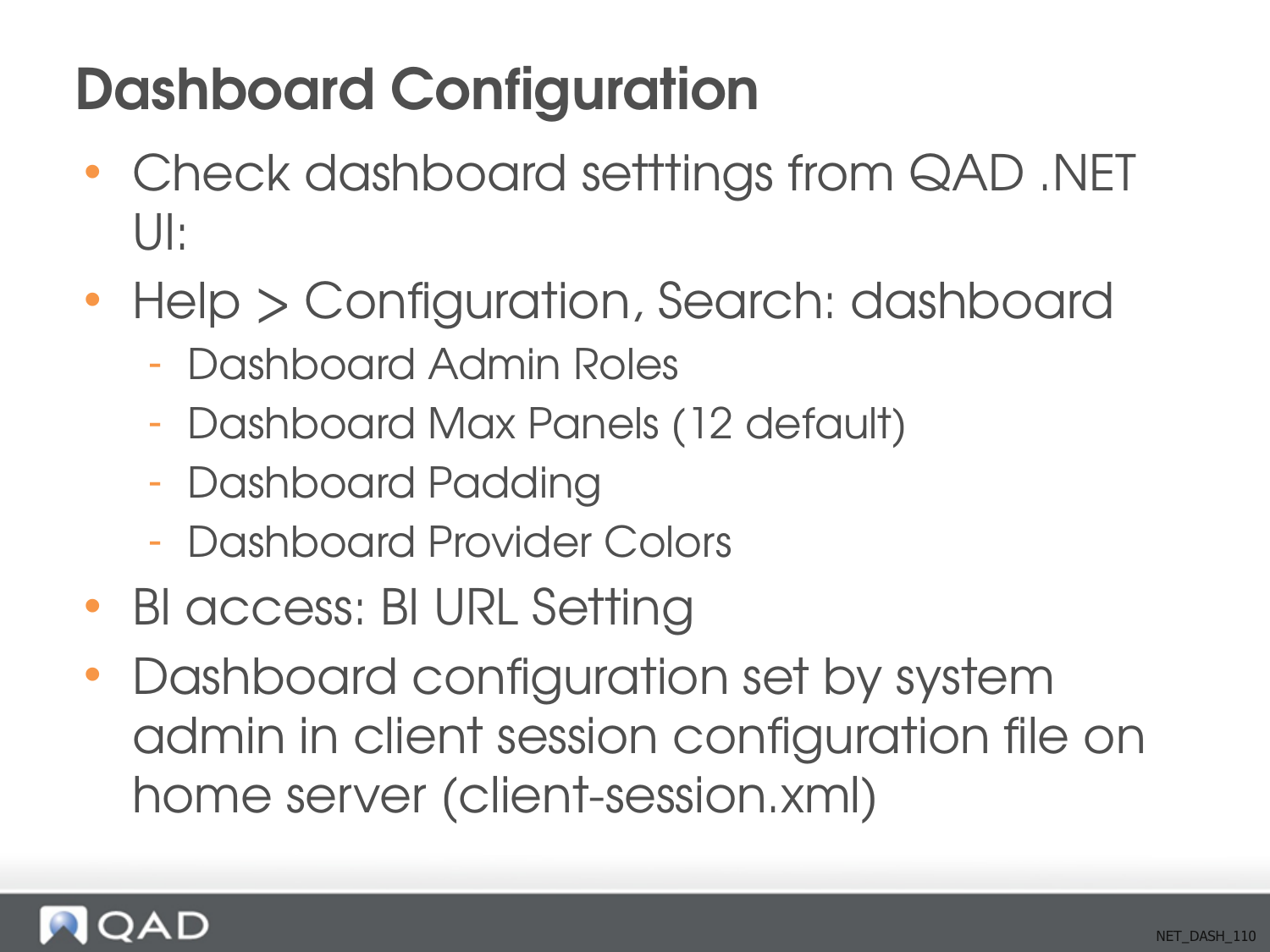

# Dashboard Configuration
Check dashboard setttings from QAD .NET UI:
Help > Configuration, Search: dashboard
Dashboard Admin Roles
Dashboard Max Panels (12 default)
Dashboard Padding
Dashboard Provider Colors
BI access: BI URL Setting
Dashboard configuration set by system admin in client session configuration file on home server (client-session.xml)

NET_DASH_110